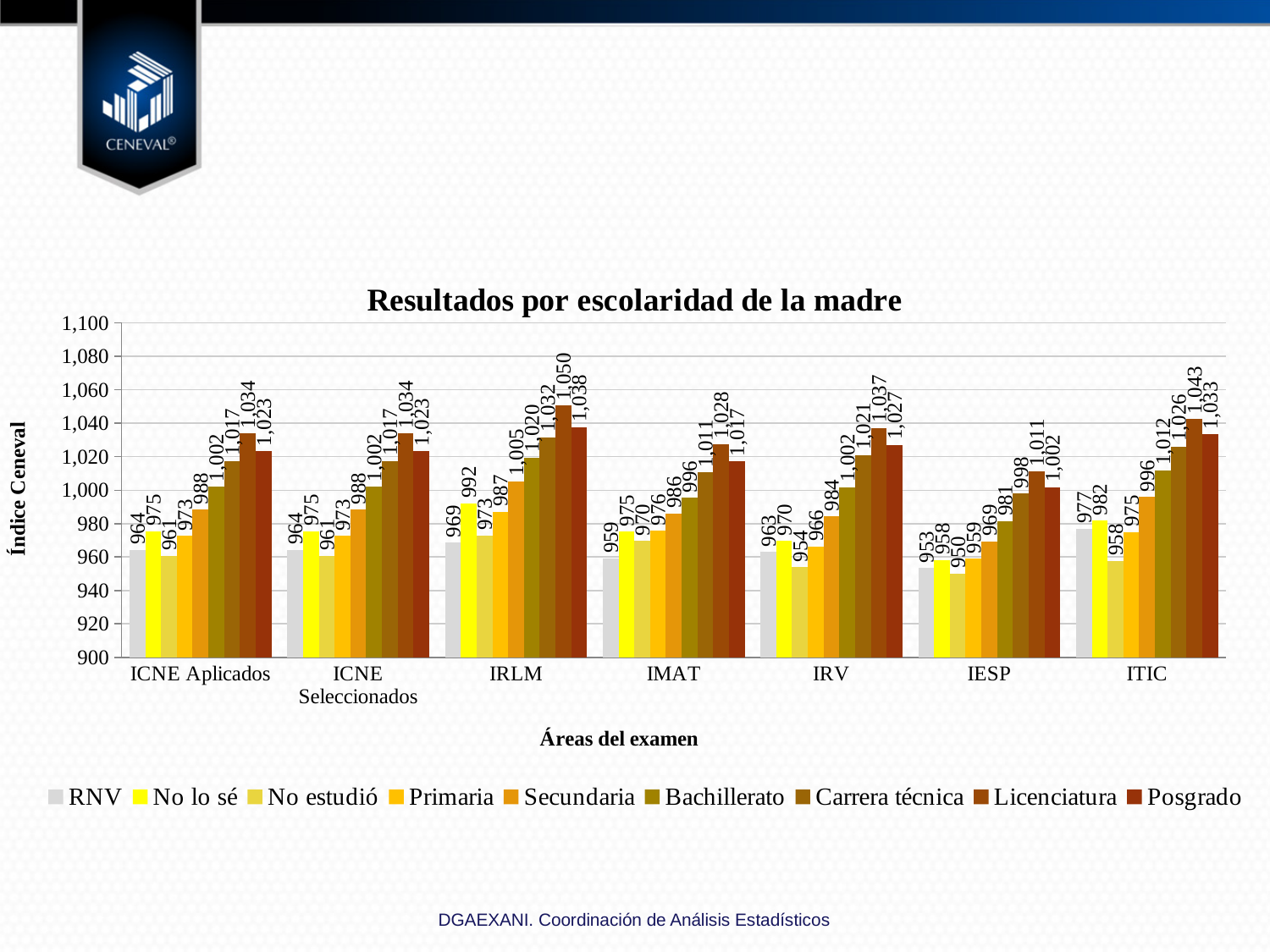

### Chart: Resultados por escolaridad de la madre

| Category | RNV | No lo sé | No estudió | Primaria | Secundaria | Bachillerato | Carrera técnica | Licenciatura | Posgrado |
|---|---|---|---|---|---|---|---|---|---|
| ICNE Aplicados | 964.2496 | 975.4518413597734 | 960.8474784747837 | 972.5764421886605 | 988.2320809649244 | 1002.013907901221 | 1017.423884415683 | 1033.8066276177485 | 1023.3928571428571 |
| ICNE Seleccionados | 964.2496 | 975.4518413597734 | 960.8474784747837 | 972.5764421886605 | 988.2320809649244 | 1002.013907901221 | 1017.423884415683 | 1033.8066276177485 | 1023.3928571428571 |
| IRLM | 968.7519999999994 | 992.2450424929175 | 972.9643296432964 | 987.052797722208 | 1005.1764868986555 | 1019.5132234572633 | 1031.6457220257355 | 1050.4846345181716 | 1037.5412087912089 |
| IMAT | 959.1519999999995 | 975.2266288951824 | 969.5448954489544 | 975.6486754147064 | 986.1383612921115 | 995.5105951924642 | 1010.6147941906845 | 1027.523068282115 | 1017.2115384615385 |
| IRV | 963.1840000000005 | 969.6600566572238 | 953.9052890528906 | 966.229574152018 | 984.3607375571899 | 1001.8348573618792 | 1020.8616148694387 | 1037.2839605231486 | 1027.129120879118 |
| IESP | 953.296 | 958.2719546742215 | 950.0553505535056 | 958.9839688041594 | 969.421877166228 | 981.4115972184194 | 998.0337120927079 | 1011.2003530450132 | 1001.7582417582425 |
| ITIC | 976.8639999999995 | 981.8555240793202 | 957.7675276752765 | 974.9671948502087 | 996.0629419104395 | 1011.7992662760789 | 1025.9635788998398 | 1042.5411217202943 | 1033.3241758241759 |
DGAEXANI. Coordinación de Análisis Estadísticos